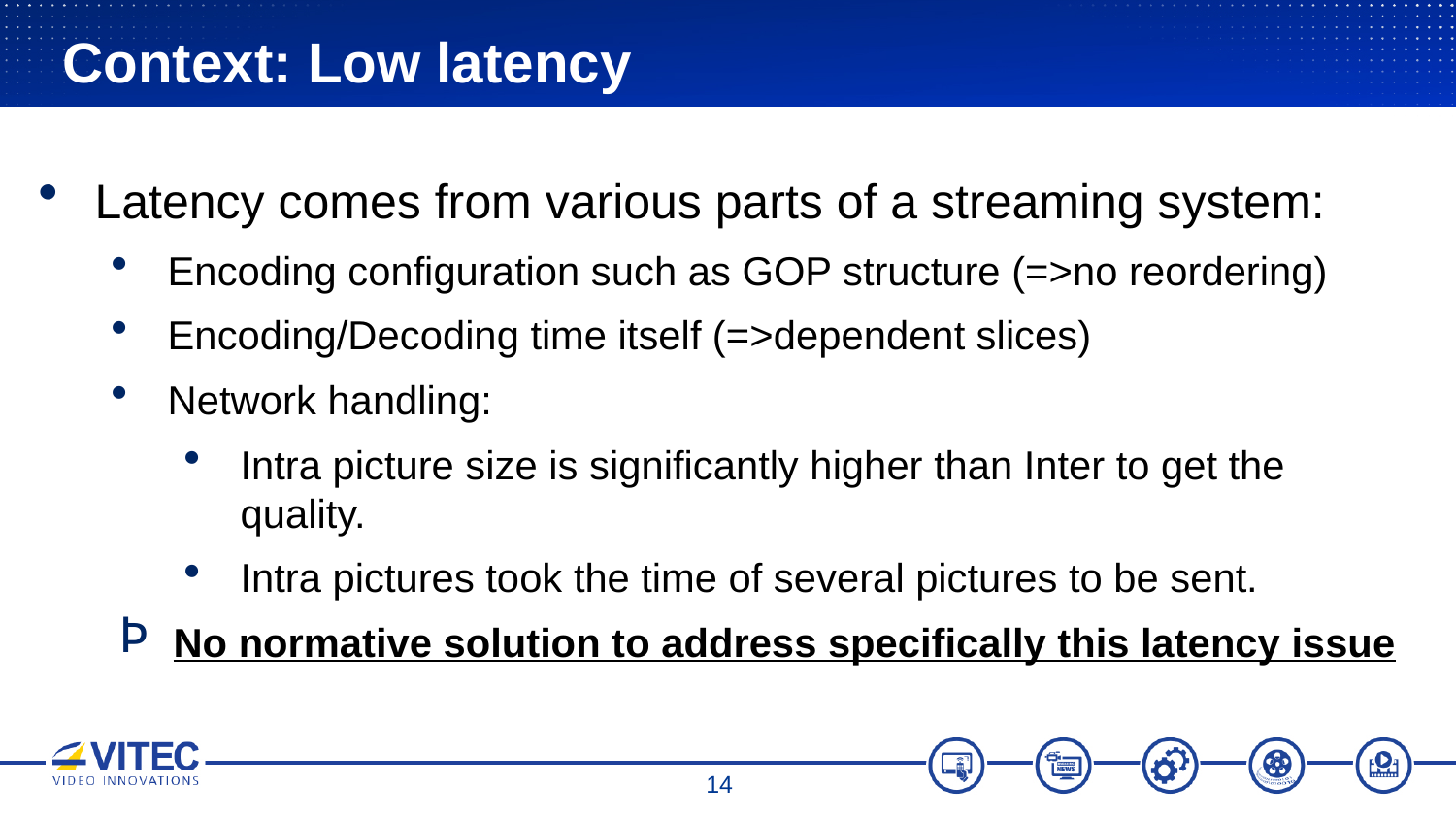

# Context: Low latency

Latency comes from various parts of a streaming system:
Encoding configuration such as GOP structure (=>no reordering)
Encoding/Decoding time itself (=>dependent slices)
Network handling:
Intra picture size is significantly higher than Inter to get the quality.
Intra pictures took the time of several pictures to be sent.
No normative solution to address specifically this latency issue

14